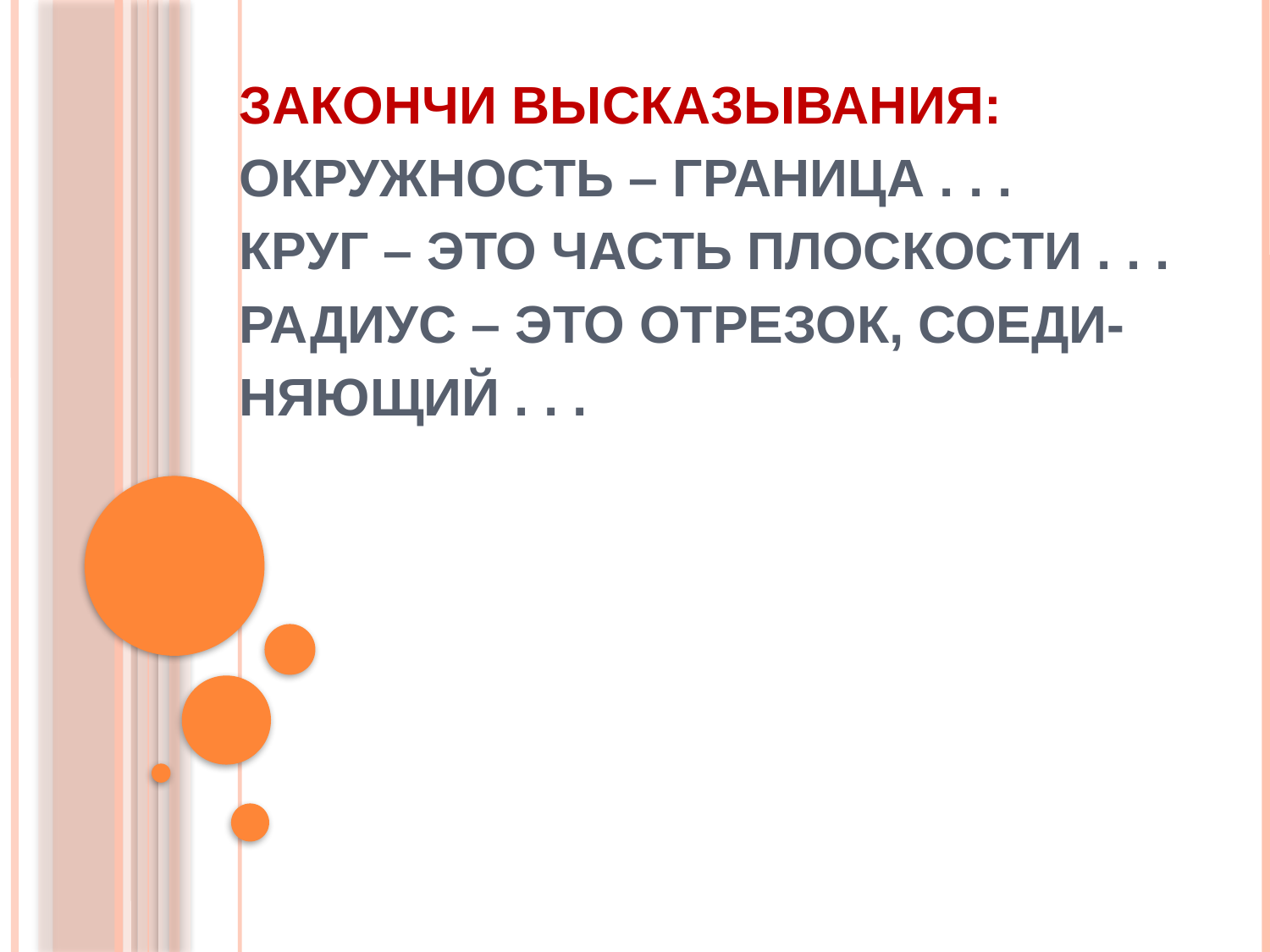

# Закончи высказывания: Окружность – граница . . . Круг – это часть плоскости . . . Радиус – это отрезок, соеди-няющий . . .